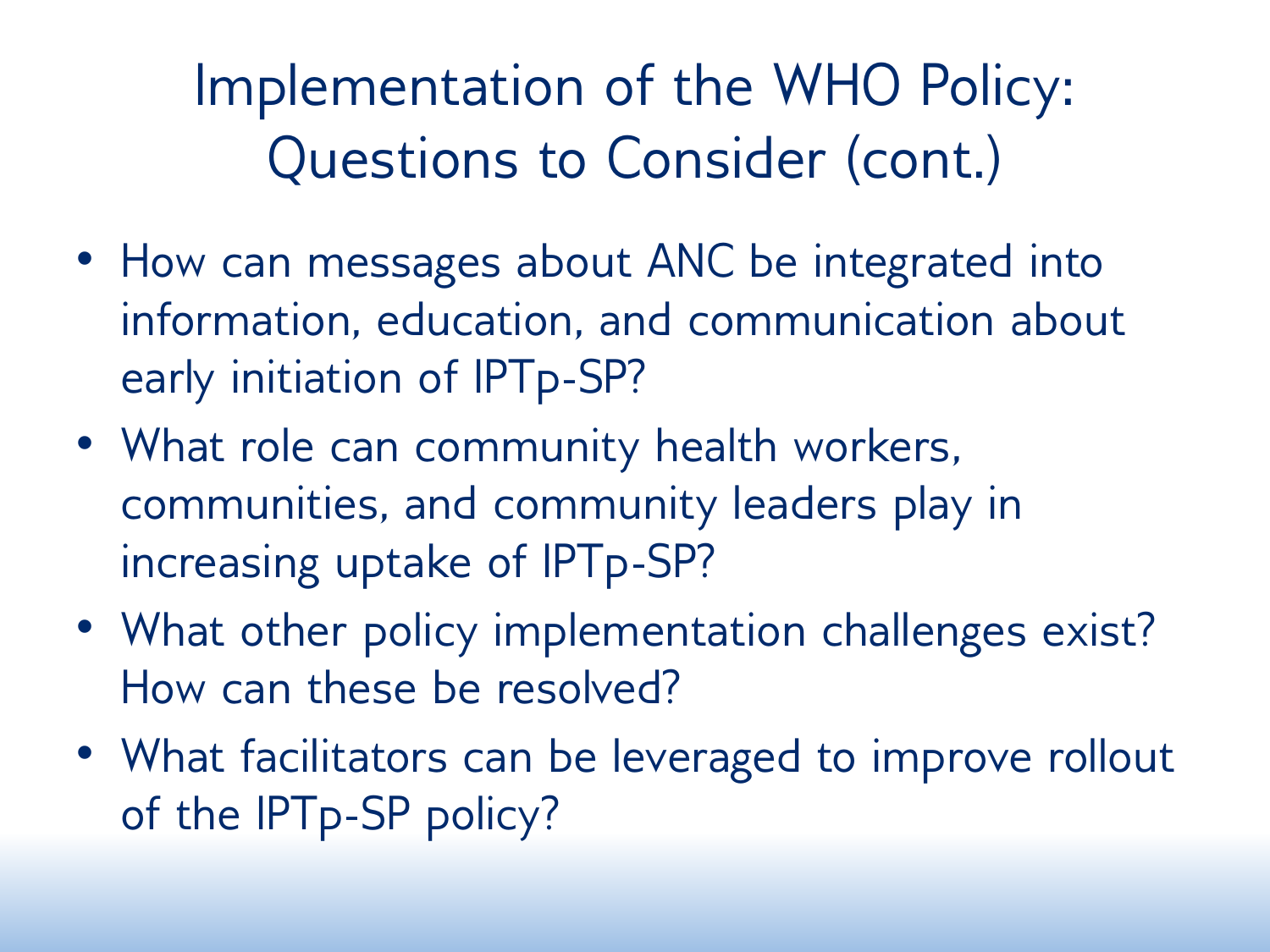

# Implementation of the WHO Policy: Questions to Consider (cont.)
How can messages about ANC be integrated into information, education, and communication about early initiation of IPTp-SP?
What role can community health workers, communities, and community leaders play in increasing uptake of IPTp-SP?
What other policy implementation challenges exist? How can these be resolved?
What facilitators can be leveraged to improve rollout of the IPTp-SP policy?